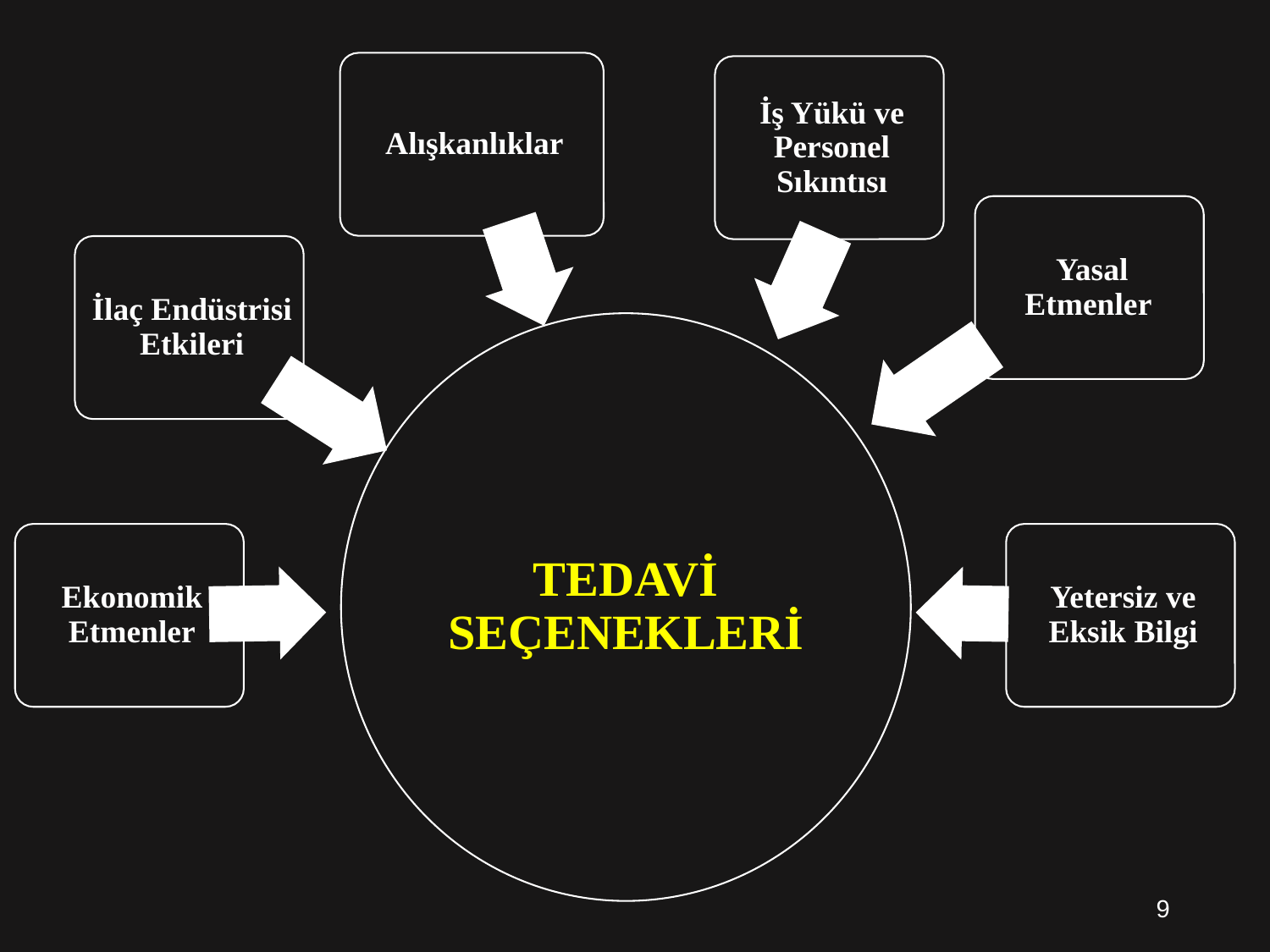

TEDAVİ SEÇENEKLERİ
Ekonomik Etmenler
İlaç Endüstrisi Etkileri
Alışkanlıklar
İş Yükü ve Personel Sıkıntısı
Yasal Etmenler
Yetersiz ve Eksik Bilgi
9